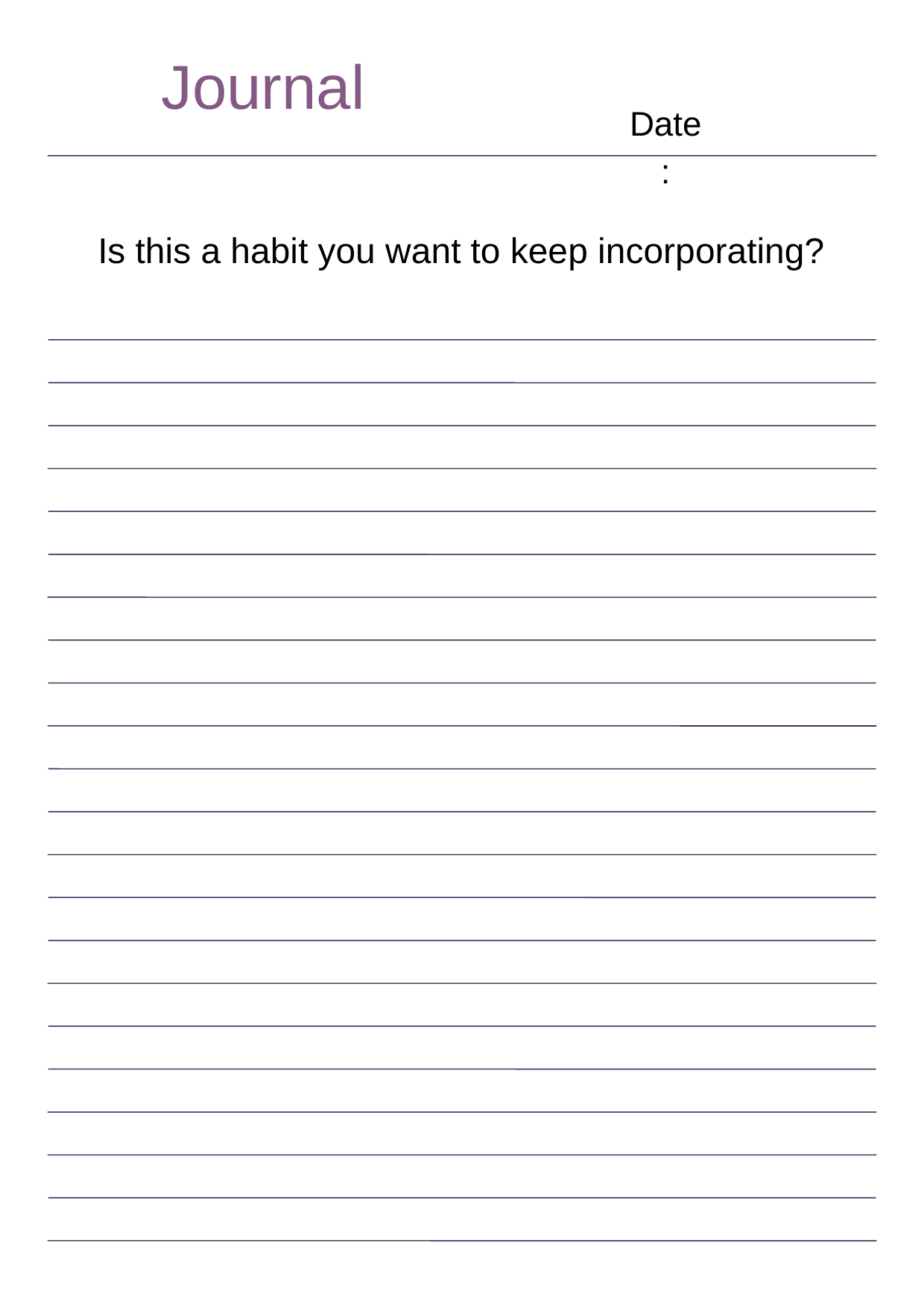

Journal
Date:

Is this a habit you want to keep incorporating?